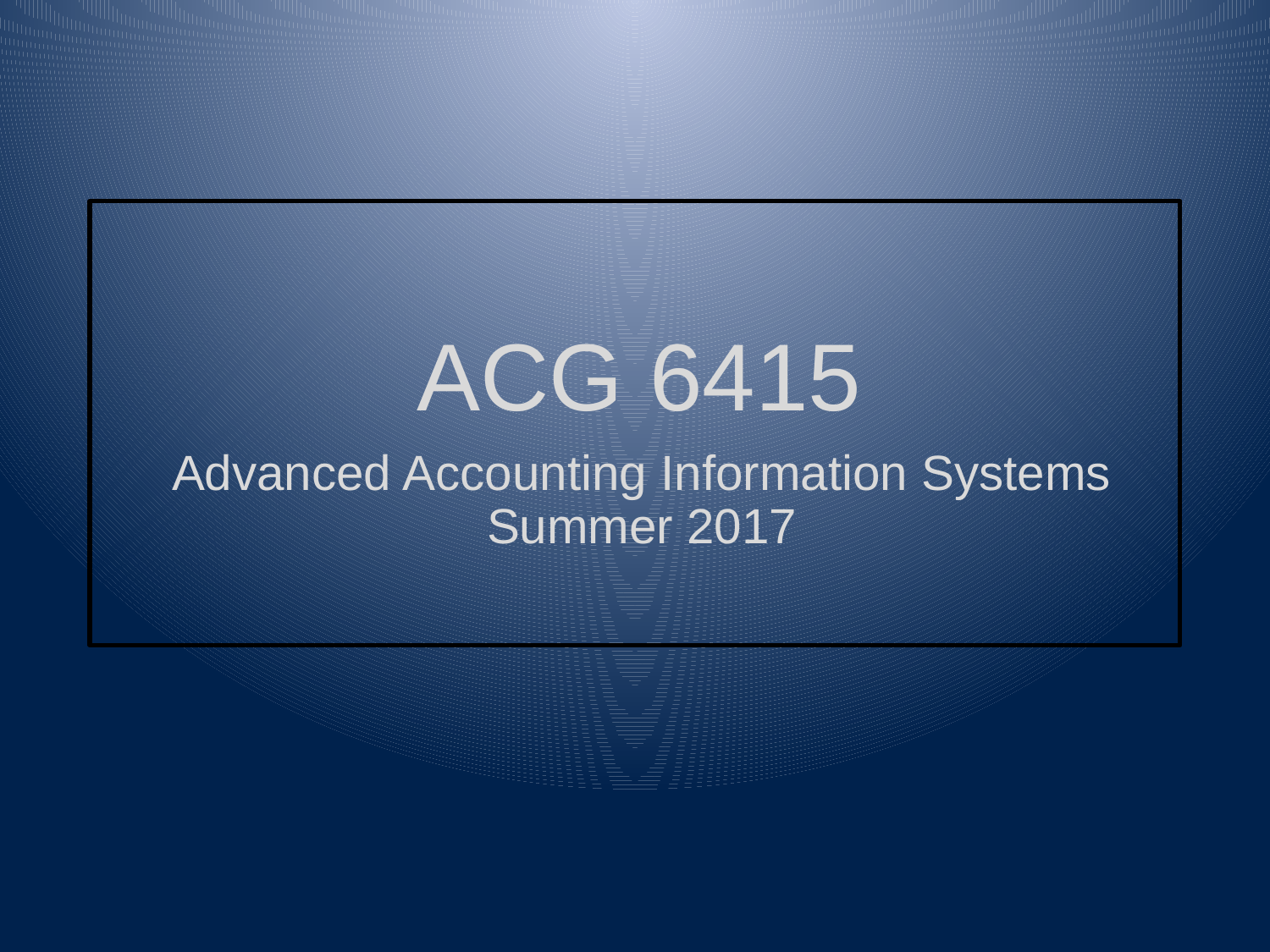

# ACG 6415
Advanced Accounting Information Systems
Summer 2017